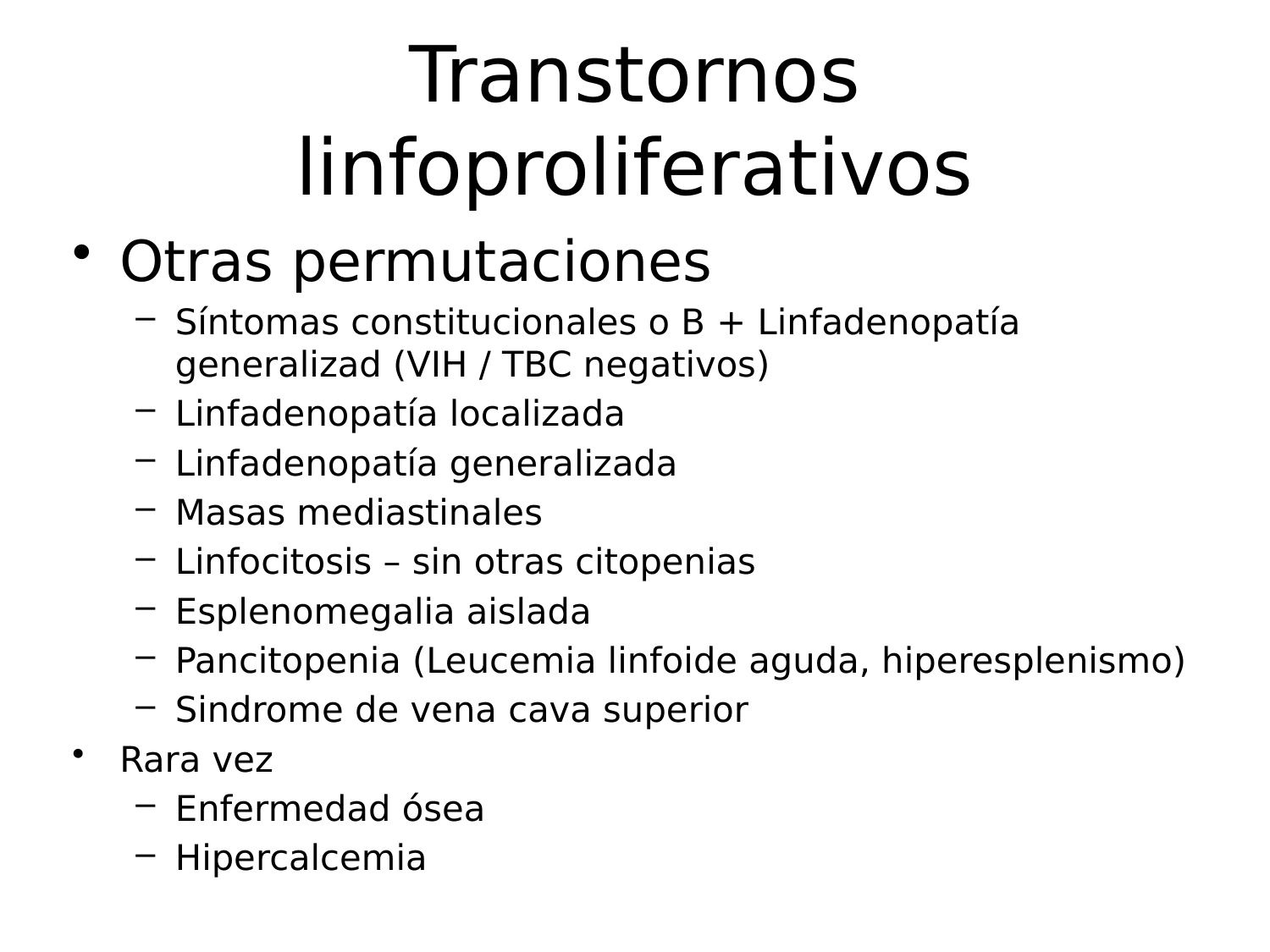

# Transtornos linfoproliferativos
Otras permutaciones
Síntomas constitucionales o B + Linfadenopatía generalizad (VIH / TBC negativos)
Linfadenopatía localizada
Linfadenopatía generalizada
Masas mediastinales
Linfocitosis – sin otras citopenias
Esplenomegalia aislada
Pancitopenia (Leucemia linfoide aguda, hiperesplenismo)
Sindrome de vena cava superior
Rara vez
Enfermedad ósea
Hipercalcemia